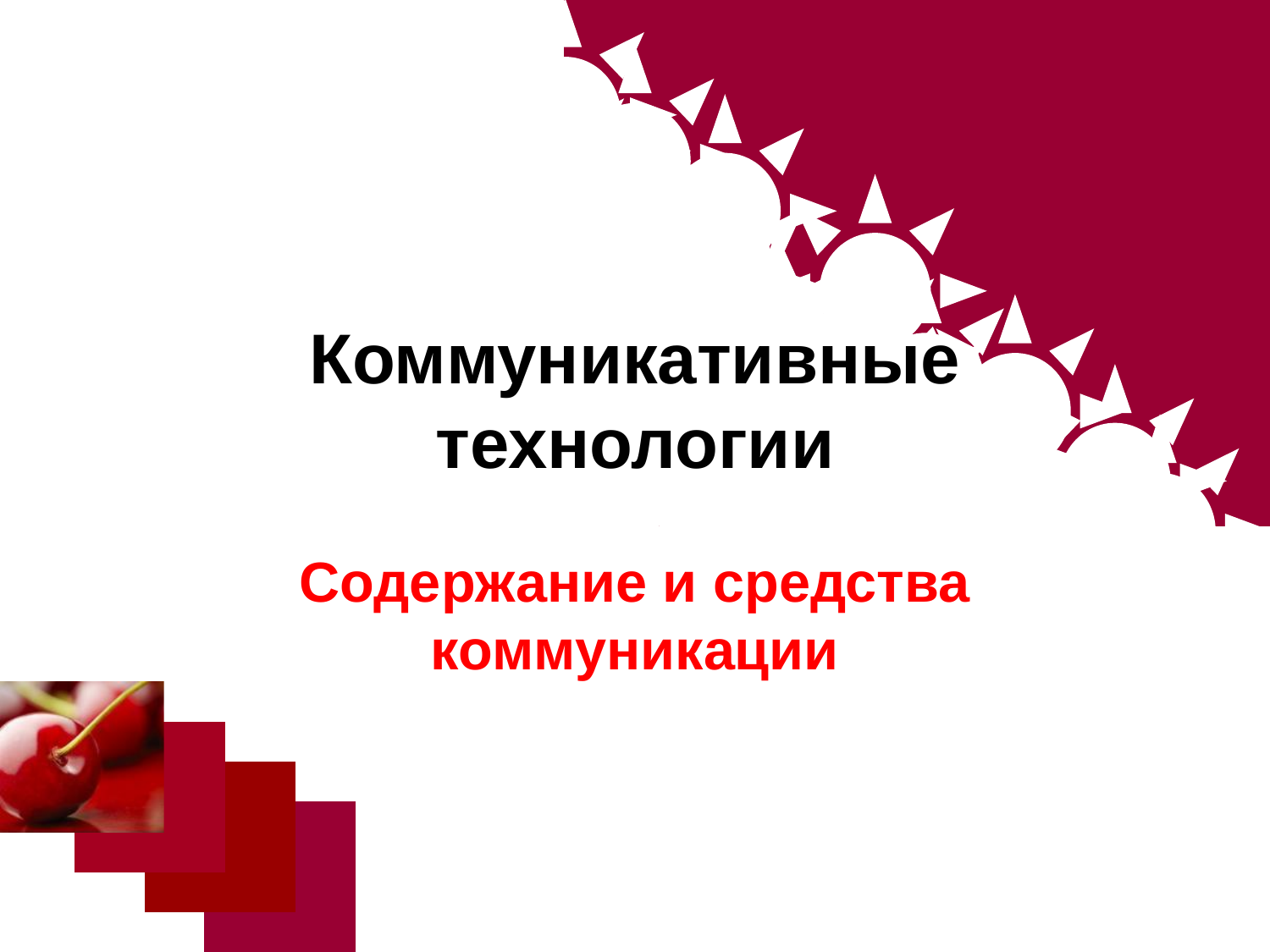

# Коммуникативные технологии
Содержание и средства коммуникации